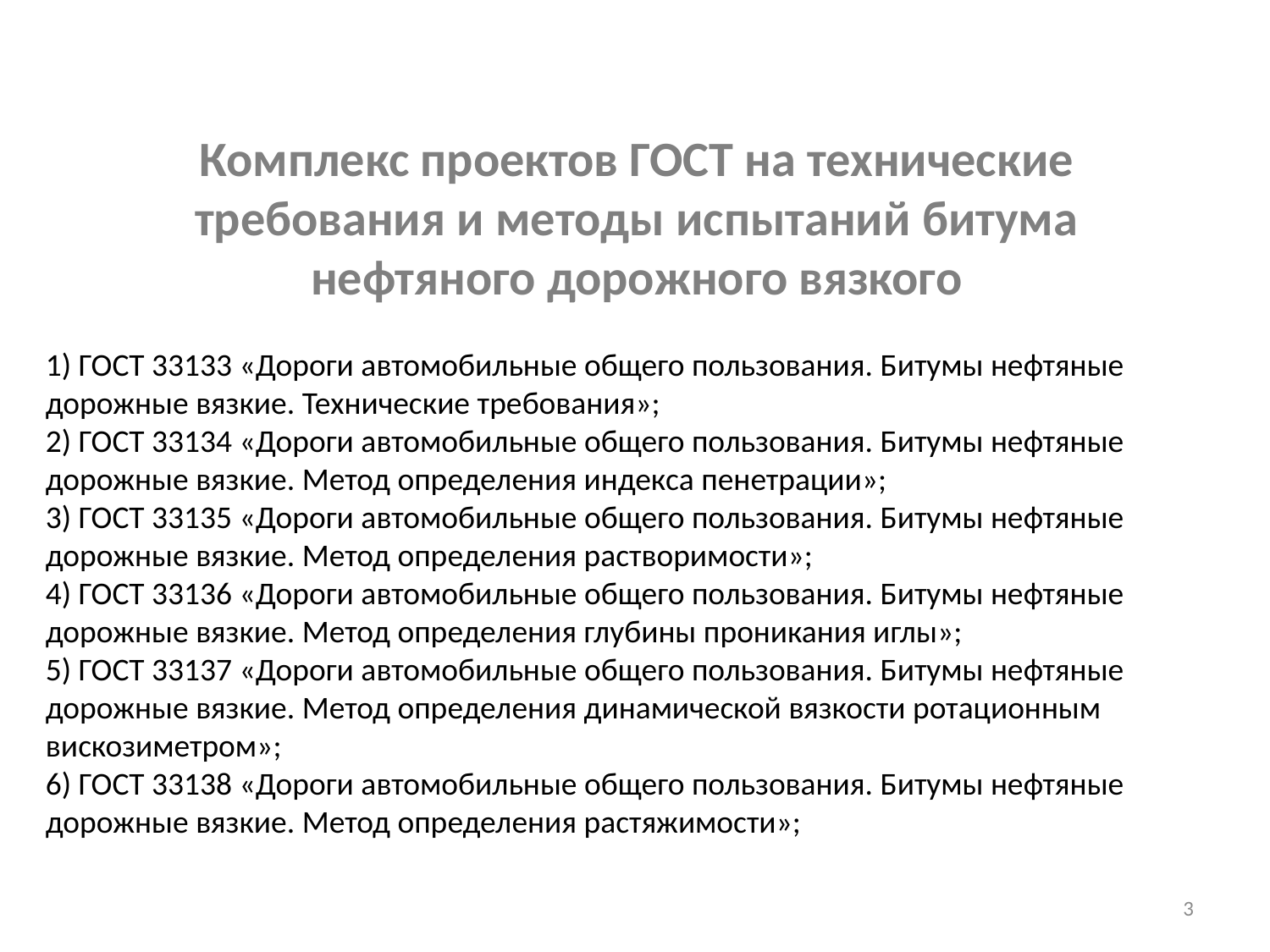

# Комплекс проектов ГОСТ на технические требования и методы испытаний битума нефтяного дорожного вязкого
1) ГОСТ 33133 «Дороги автомобильные общего пользования. Битумы нефтяные дорожные вязкие. Технические требования»;
2) ГОСТ 33134 «Дороги автомобильные общего пользования. Битумы нефтяные дорожные вязкие. Метод определения индекса пенетрации»;
3) ГОСТ 33135 «Дороги автомобильные общего пользования. Битумы нефтяные дорожные вязкие. Метод определения растворимости»;
4) ГОСТ 33136 «Дороги автомобильные общего пользования. Битумы нефтяные дорожные вязкие. Метод определения глубины проникания иглы»;
5) ГОСТ 33137 «Дороги автомобильные общего пользования. Битумы нефтяные дорожные вязкие. Метод определения динамической вязкости ротационным вискозиметром»;
6) ГОСТ 33138 «Дороги автомобильные общего пользования. Битумы нефтяные дорожные вязкие. Метод определения растяжимости»;
3